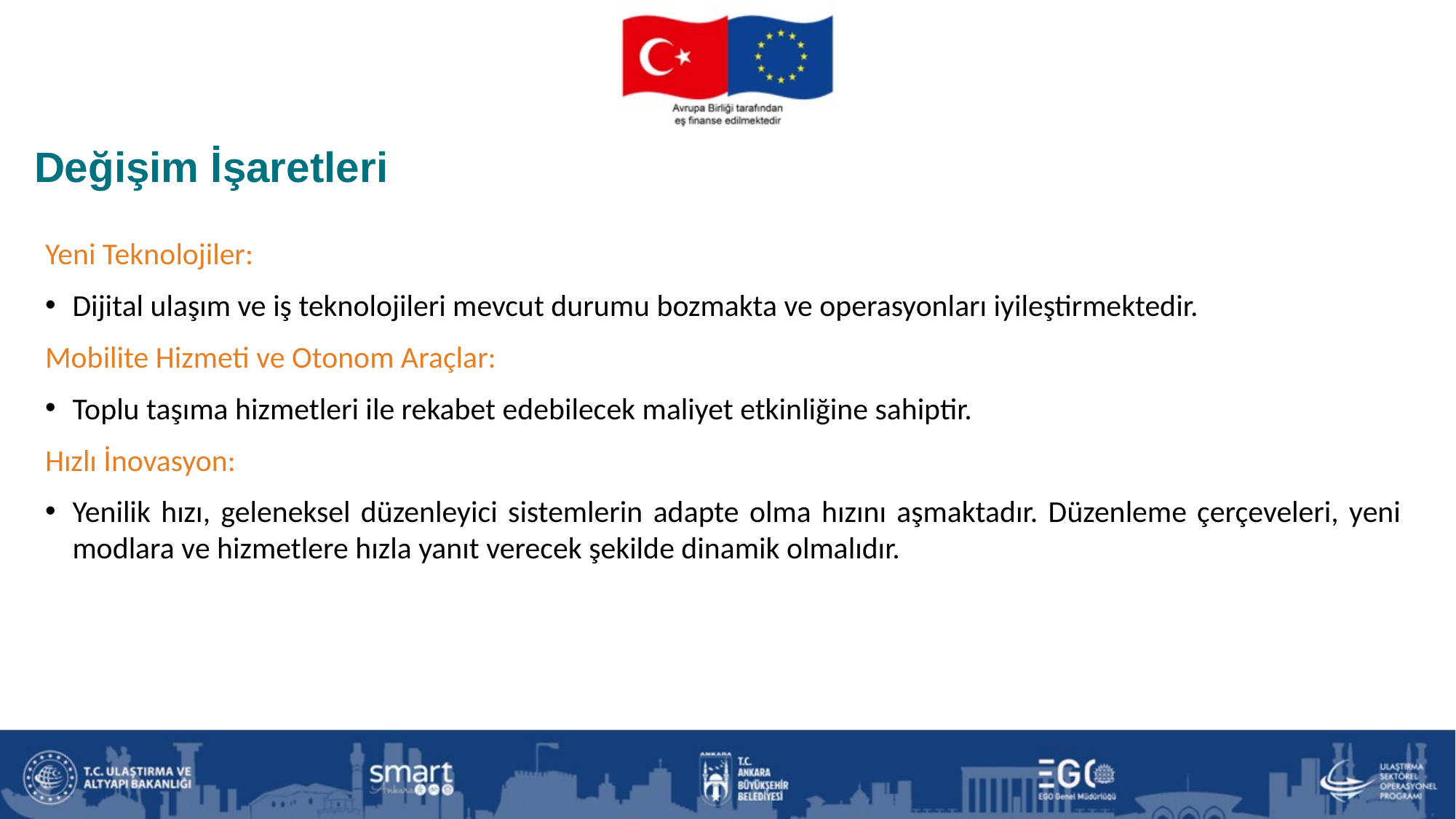

Değişim İşaretleri

Yeni Teknolojiler:
Dijital ulaşım ve iş teknolojileri mevcut durumu bozmakta ve operasyonları iyileştirmektedir.
Mobilite Hizmeti ve Otonom Araçlar:
Toplu taşıma hizmetleri ile rekabet edebilecek maliyet etkinliğine sahiptir.
Hızlı İnovasyon:
Yenilik hızı, geleneksel düzenleyici sistemlerin adapte olma hızını aşmaktadır. Düzenleme çerçeveleri, yeni modlara ve hizmetlere hızla yanıt verecek şekilde dinamik olmalıdır.